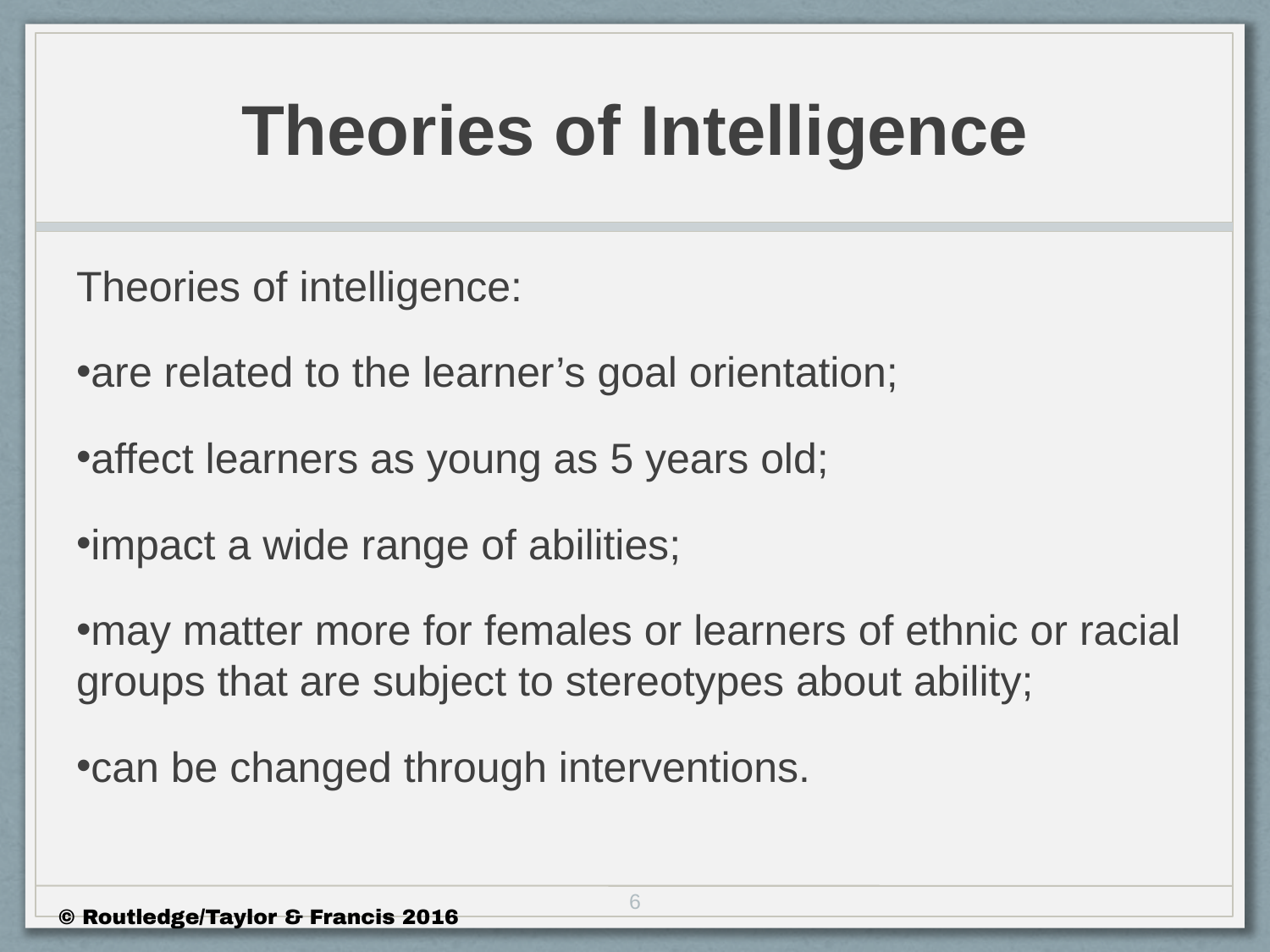

# Theories of Intelligence
Theories of intelligence:
are related to the learner’s goal orientation;
affect learners as young as 5 years old;
impact a wide range of abilities;
may matter more for females or learners of ethnic or racial groups that are subject to stereotypes about ability;
can be changed through interventions.
6
© Routledge/Taylor & Francis 2016